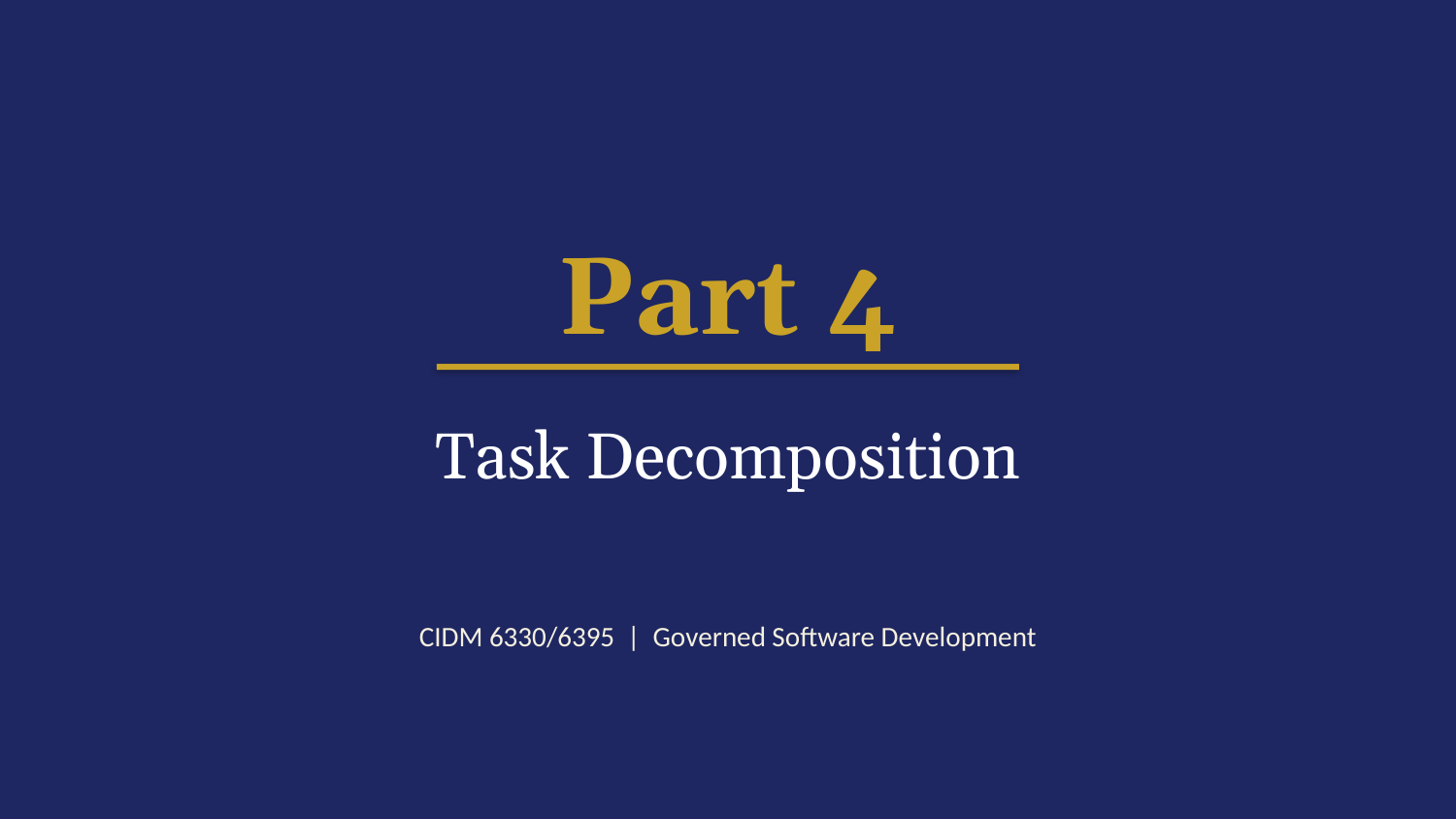

Part 4

Task Decomposition
CIDM 6330/6395  |  Governed Software Development